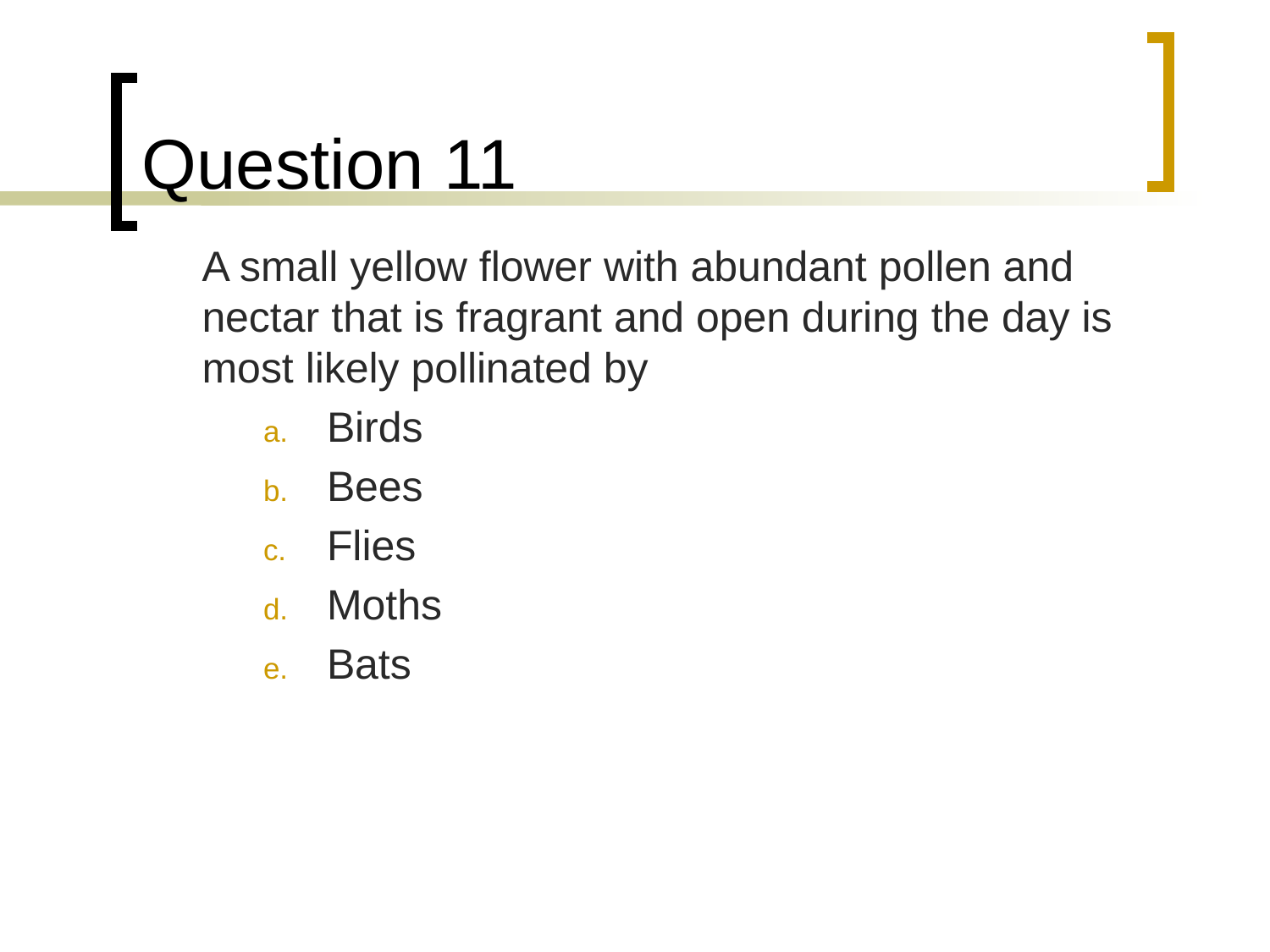

# Question 11
	A small yellow flower with abundant pollen and nectar that is fragrant and open during the day is most likely pollinated by
Birds
Bees
Flies
Moths
Bats